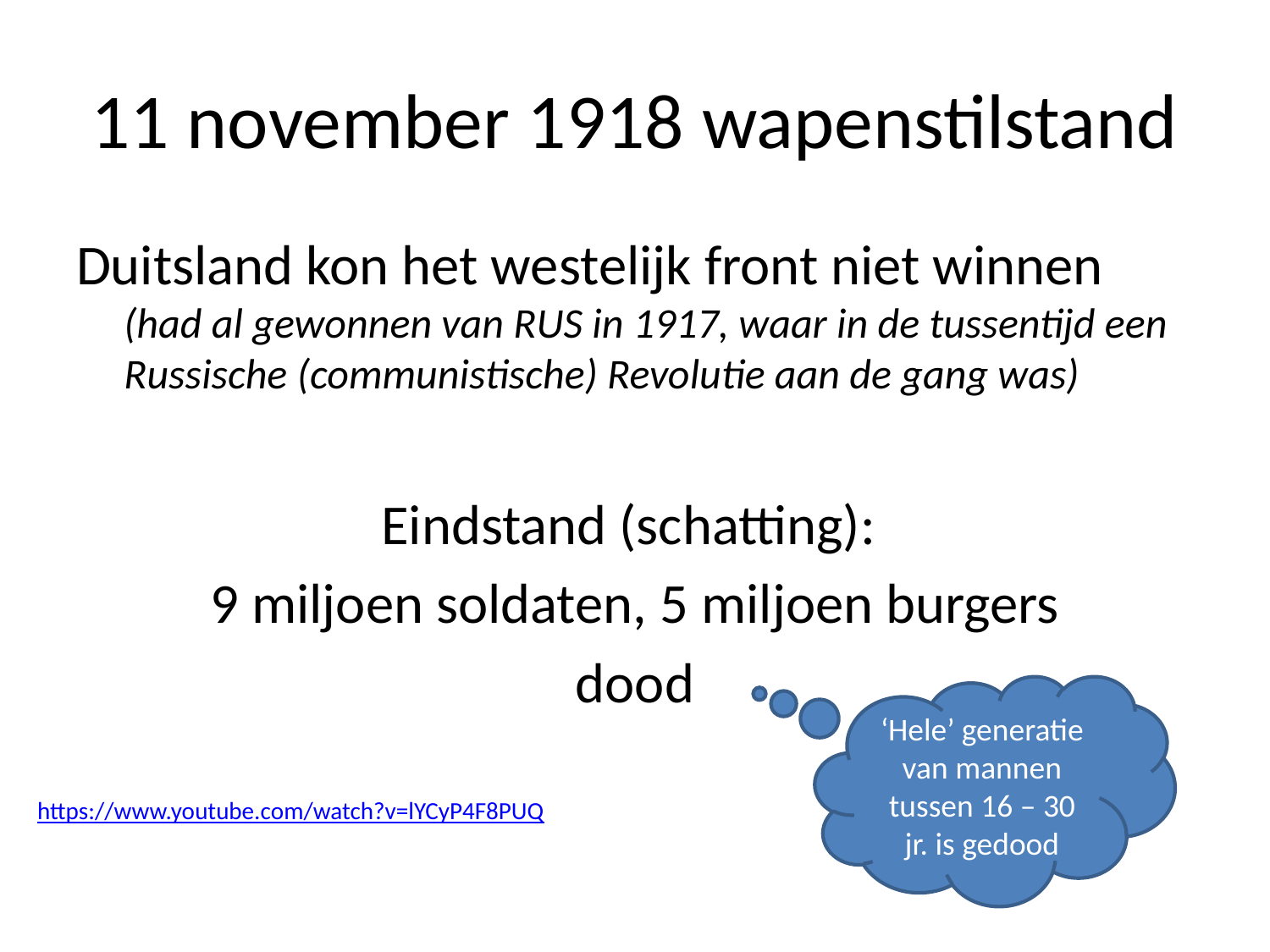

# 11 november 1918 wapenstilstand
Duitsland kon het westelijk front niet winnen (had al gewonnen van RUS in 1917, waar in de tussentijd een Russische (communistische) Revolutie aan de gang was)

Eindstand (schatting):
9 miljoen soldaten, 5 miljoen burgers
dood
‘Hele’ generatie van mannen tussen 16 – 30 jr. is gedood
https://www.youtube.com/watch?v=lYCyP4F8PUQ